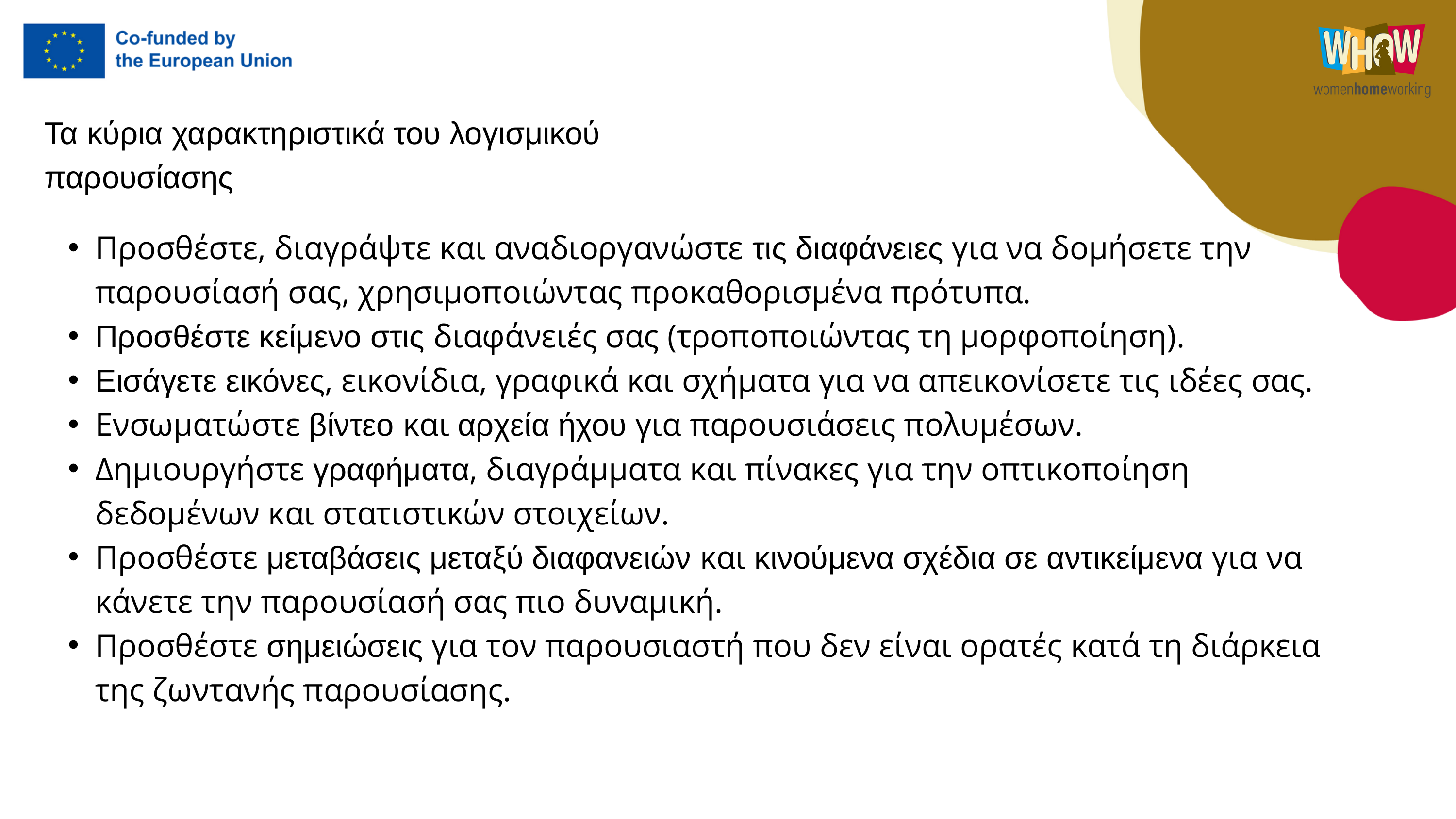

Τα κύρια χαρακτηριστικά του λογισμικού παρουσίασης
Προσθέστε, διαγράψτε και αναδιοργανώστε τις διαφάνειες για να δομήσετε την παρουσίασή σας, χρησιμοποιώντας προκαθορισμένα πρότυπα.
Προσθέστε κείμενο στις διαφάνειές σας (τροποποιώντας τη μορφοποίηση).
Εισάγετε εικόνες, εικονίδια, γραφικά και σχήματα για να απεικονίσετε τις ιδέες σας.
Ενσωματώστε βίντεο και αρχεία ήχου για παρουσιάσεις πολυμέσων.
Δημιουργήστε γραφήματα, διαγράμματα και πίνακες για την οπτικοποίηση δεδομένων και στατιστικών στοιχείων.
Προσθέστε μεταβάσεις μεταξύ διαφανειών και κινούμενα σχέδια σε αντικείμενα για να κάνετε την παρουσίασή σας πιο δυναμική.
Προσθέστε σημειώσεις για τον παρουσιαστή που δεν είναι ορατές κατά τη διάρκεια της ζωντανής παρουσίασης.